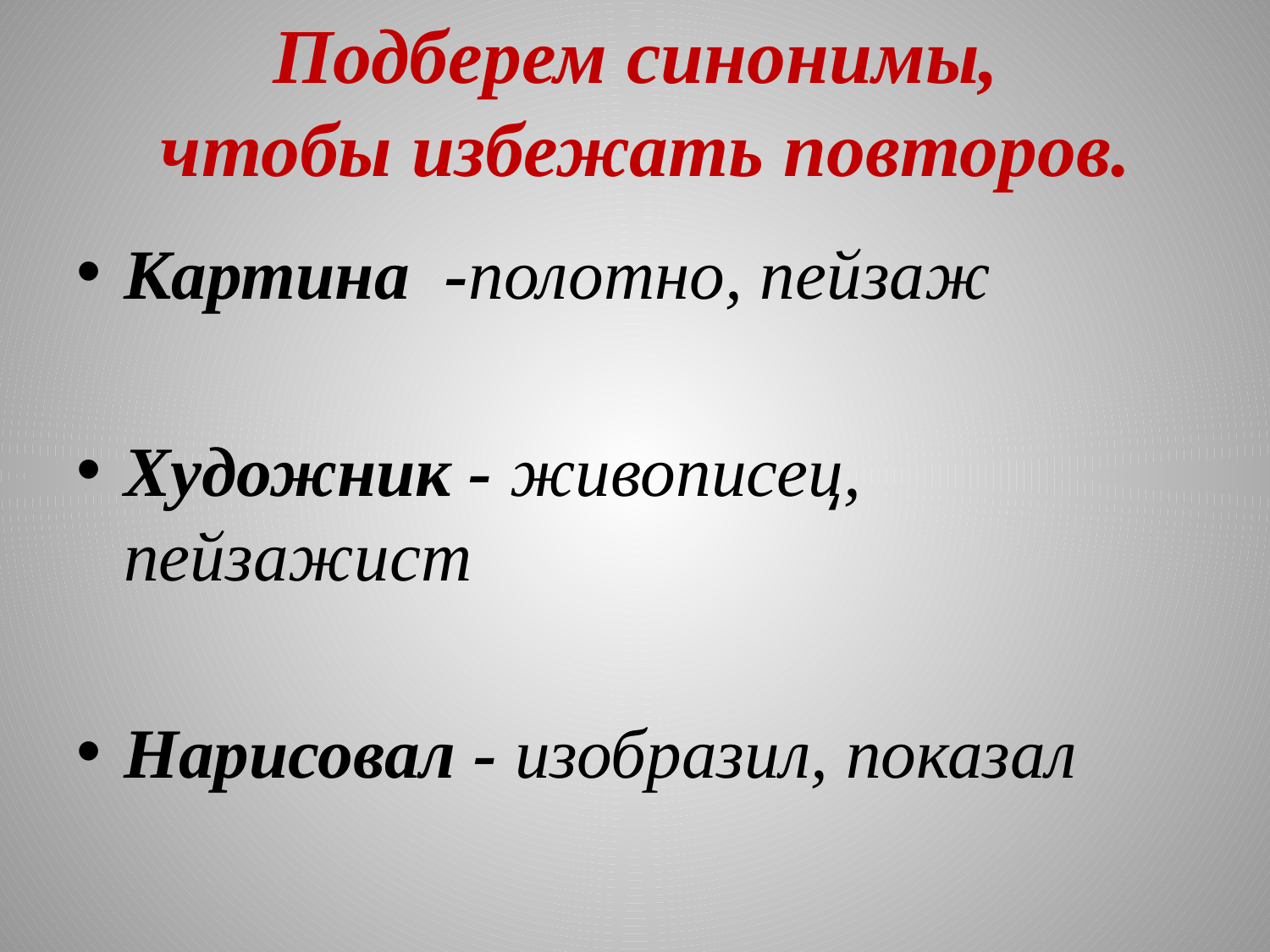

# Подберем синонимы, чтобы избежать повторов.
Картина  -полотно, пейзаж

Художник - живописец, пейзажист

Нарисовал - изобразил, показал